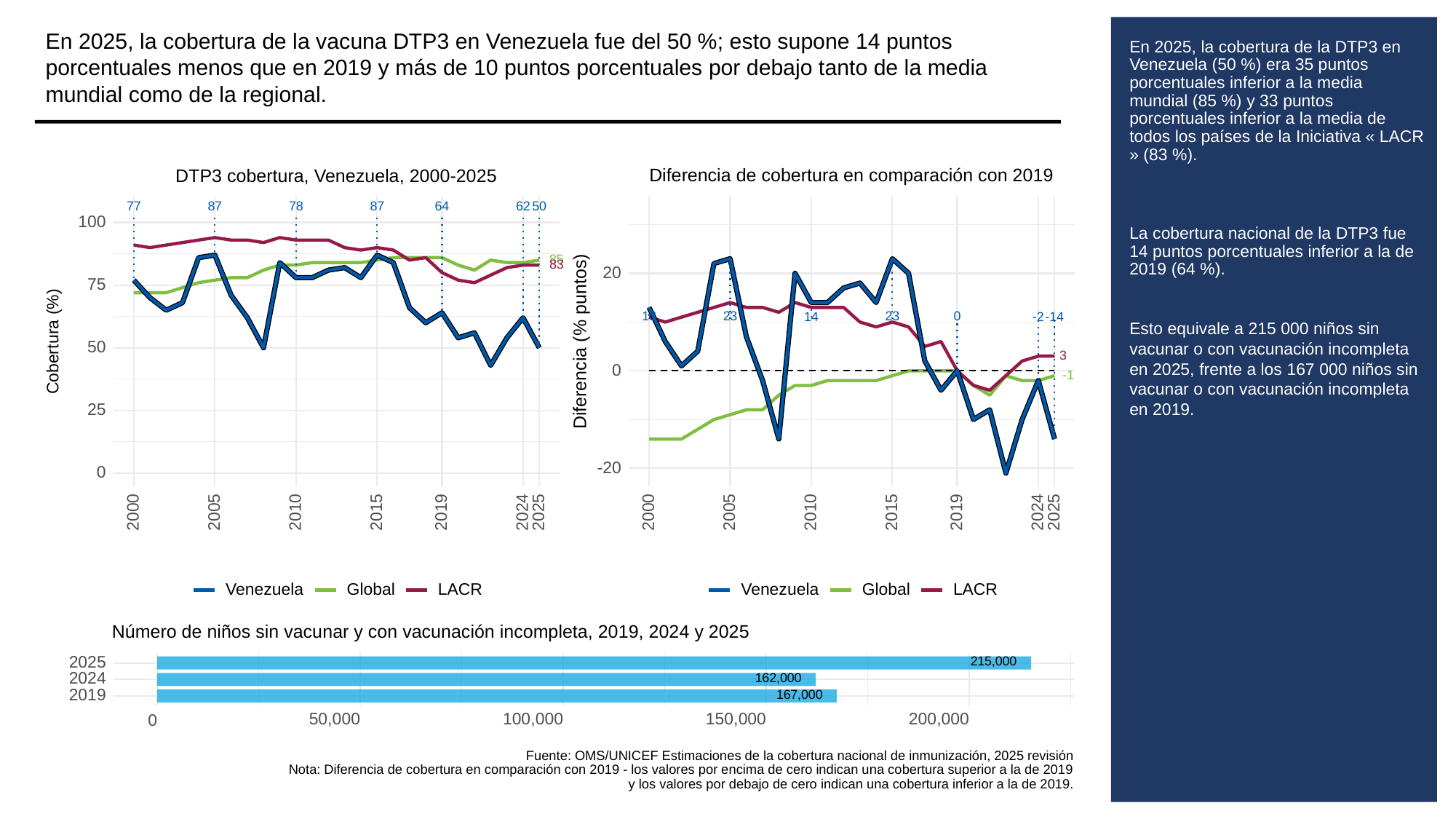

En 2025, la cobertura de la vacuna DTP3 en Venezuela fue del 50 %; esto supone 14 puntos porcentuales menos que en 2019 y más de 10 puntos porcentuales por debajo tanto de la media mundial como de la regional.
# En 2025, la cobertura de la DTP3 en Venezuela (50 %) era 35 puntos porcentuales inferior a la media mundial (85 %) y 33 puntos porcentuales inferior a la media de todos los países de la Iniciativa « LACR » (83 %).

La cobertura nacional de la DTP3 fue 14 puntos porcentuales inferior a la de 2019 (64 %).

Esto equivale a 215 000 niños sin vacunar o con vacunación incompleta en 2025, frente a los 167 000 niños sin vacunar o con vacunación incompleta en 2019.

Diferencia de cobertura en comparación con 2019
DTP3 cobertura, Venezuela, 2000-2025

87
78
87
64
62
50
77
100

85

83
20

75

13
23
23
0
14
-2
-14

Diferencia (% puntos)
Cobertura (%)
50

3
0

-1

25

-20
0

2000
2005
2010
2015
2019
2024
2025
2000
2005
2010
2015
2019
2024
2025
Global
LACR
Global
LACR
Venezuela
Venezuela

Número de niños sin vacunar y con vacunación incompleta, 2019, 2024 y 2025

215,000
2025

162,000
2024

167,000
2019

50,000
100,000
150,000
200,000
0
Fuente: OMS/UNICEF Estimaciones de la cobertura nacional de inmunización, 2025 revisión
Nota: Diferencia de cobertura en comparación con 2019 - los valores por encima de cero indican una cobertura superior a la de 2019
y los valores por debajo de cero indican una cobertura inferior a la de 2019.